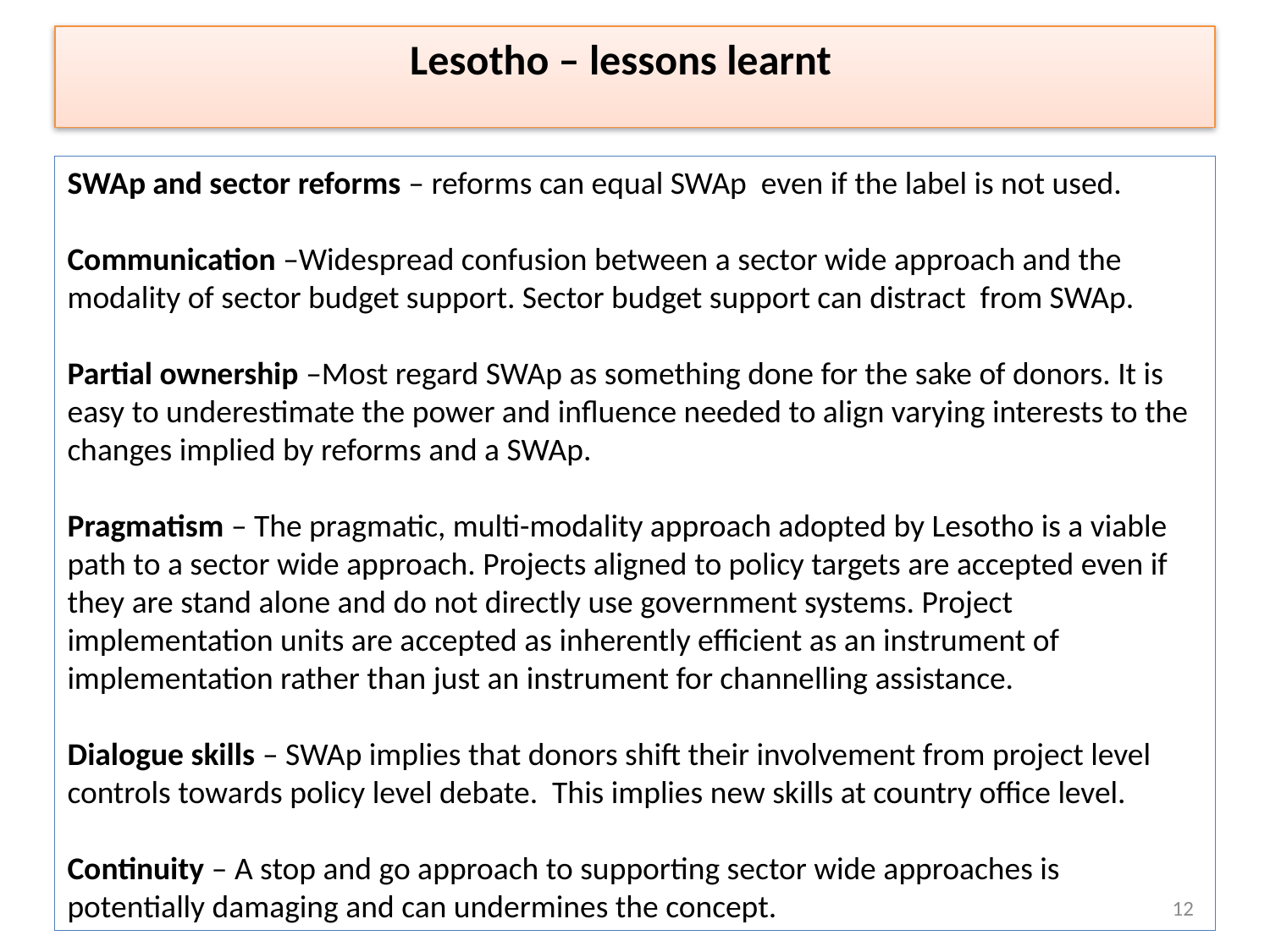

Lesotho – lessons learnt

SWAp and sector reforms – reforms can equal SWAp  even if the label is not used.

Communication –Widespread confusion between a sector wide approach and the modality of sector budget support. Sector budget support can distract  from SWAp.

Partial ownership –Most regard SWAp as something done for the sake of donors. It is easy to underestimate the power and influence needed to align varying interests to the changes implied by reforms and a SWAp.

Pragmatism – The pragmatic, multi-modality approach adopted by Lesotho is a viable path to a sector wide approach. Projects aligned to policy targets are accepted even if they are stand alone and do not directly use government systems. Project implementation units are accepted as inherently efficient as an instrument of implementation rather than just an instrument for channelling assistance.

Dialogue skills – SWAp implies that donors shift their involvement from project level controls towards policy level debate.  This implies new skills at country office level.

Continuity – A stop and go approach to supporting sector wide approaches is potentially damaging and can undermines the concept.
12